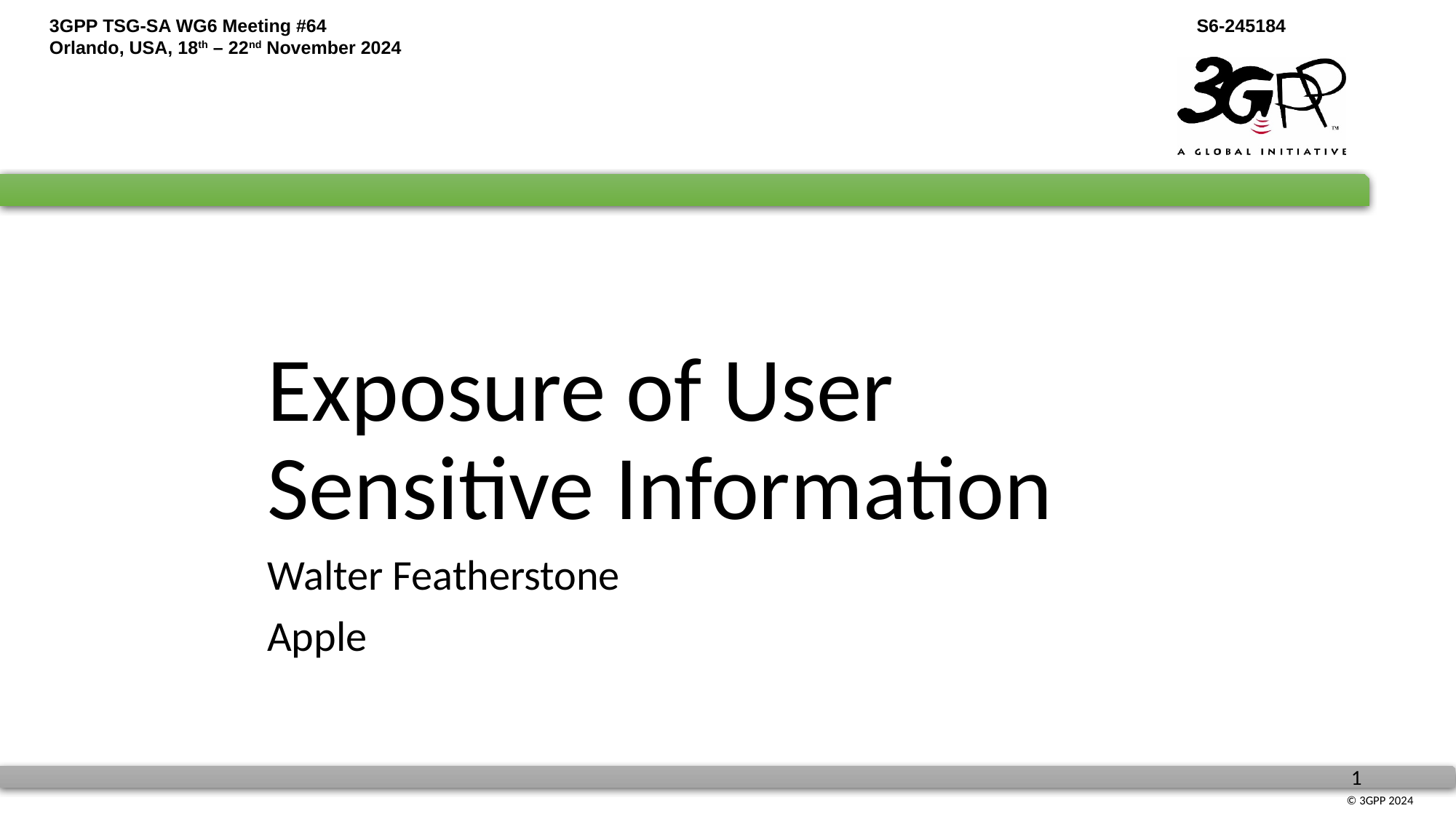

# Exposure of User Sensitive Information
Walter Featherstone
Apple